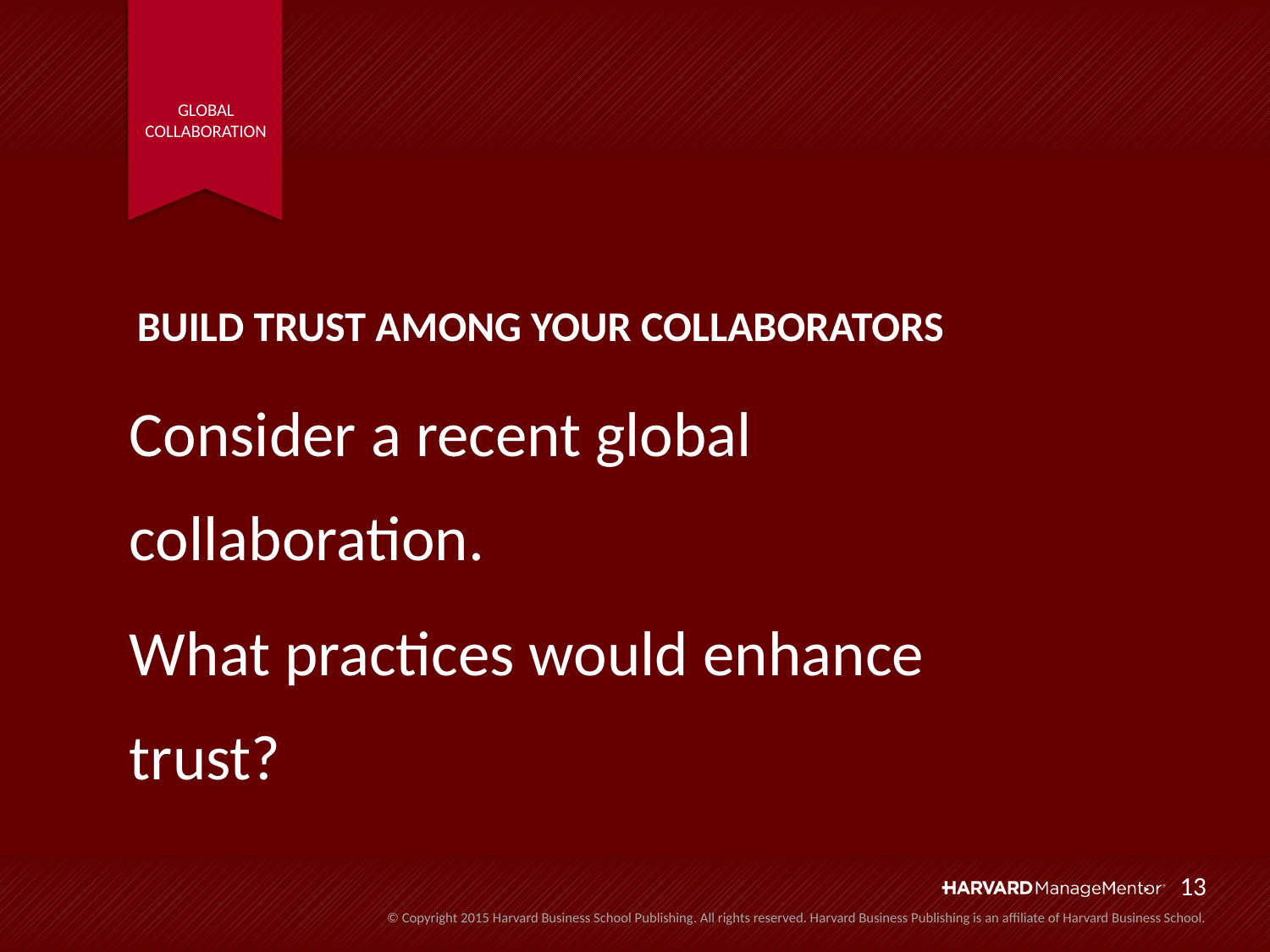

BUILD TRUST AMONG YOUR COLLABORATORS
Consider a recent global collaboration.
What practices would enhance trust?